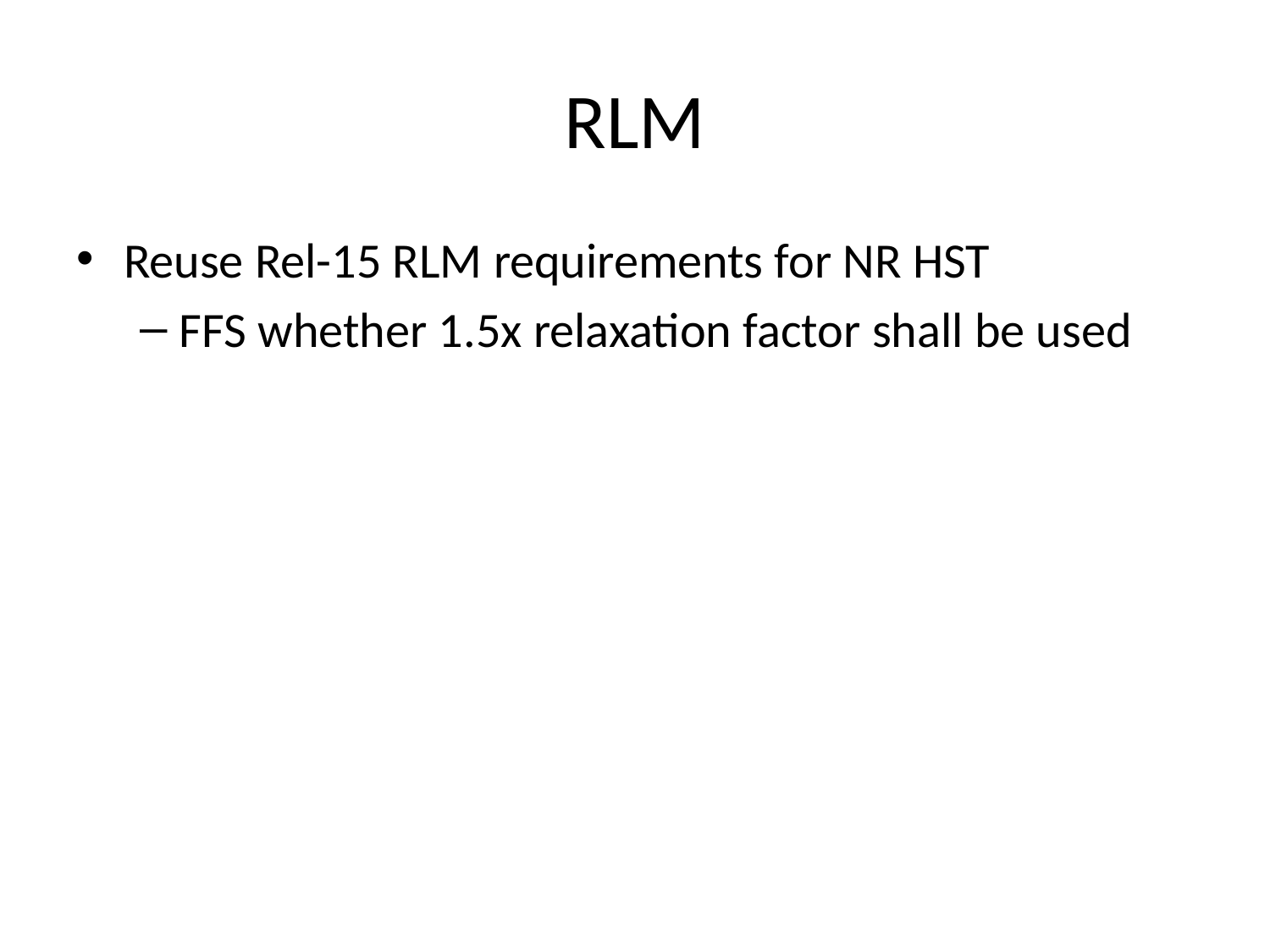

# RLM
Reuse Rel-15 RLM requirements for NR HST
FFS whether 1.5x relaxation factor shall be used